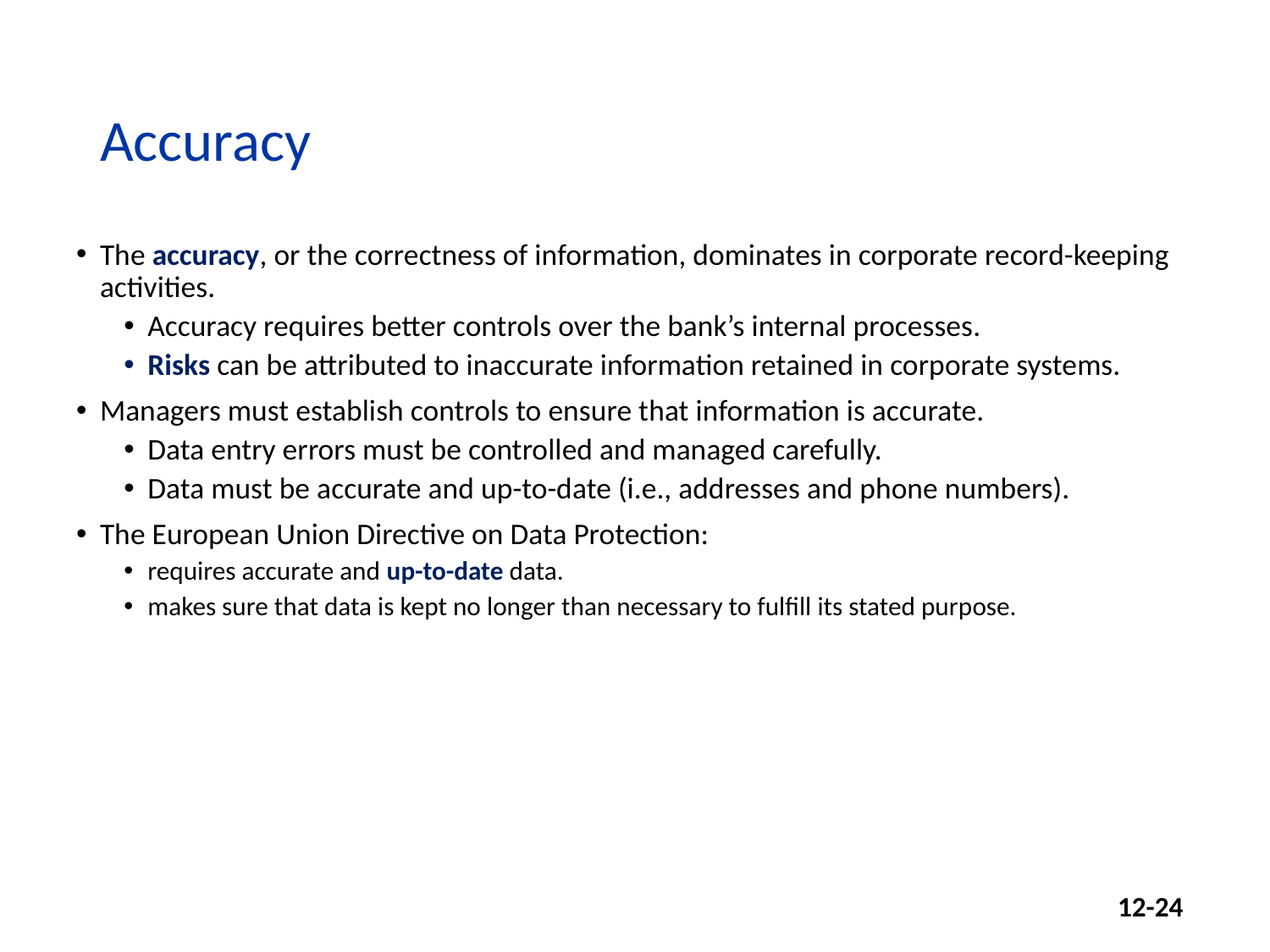

# Accuracy
The accuracy, or the correctness of information, dominates in corporate record-keeping activities.
Accuracy requires better controls over the bank’s internal processes.
Risks can be attributed to inaccurate information retained in corporate systems.
Managers must establish controls to ensure that information is accurate.
Data entry errors must be controlled and managed carefully.
Data must be accurate and up-to-date (i.e., addresses and phone numbers).
The European Union Directive on Data Protection:
requires accurate and up-to-date data.
makes sure that data is kept no longer than necessary to fulfill its stated purpose.